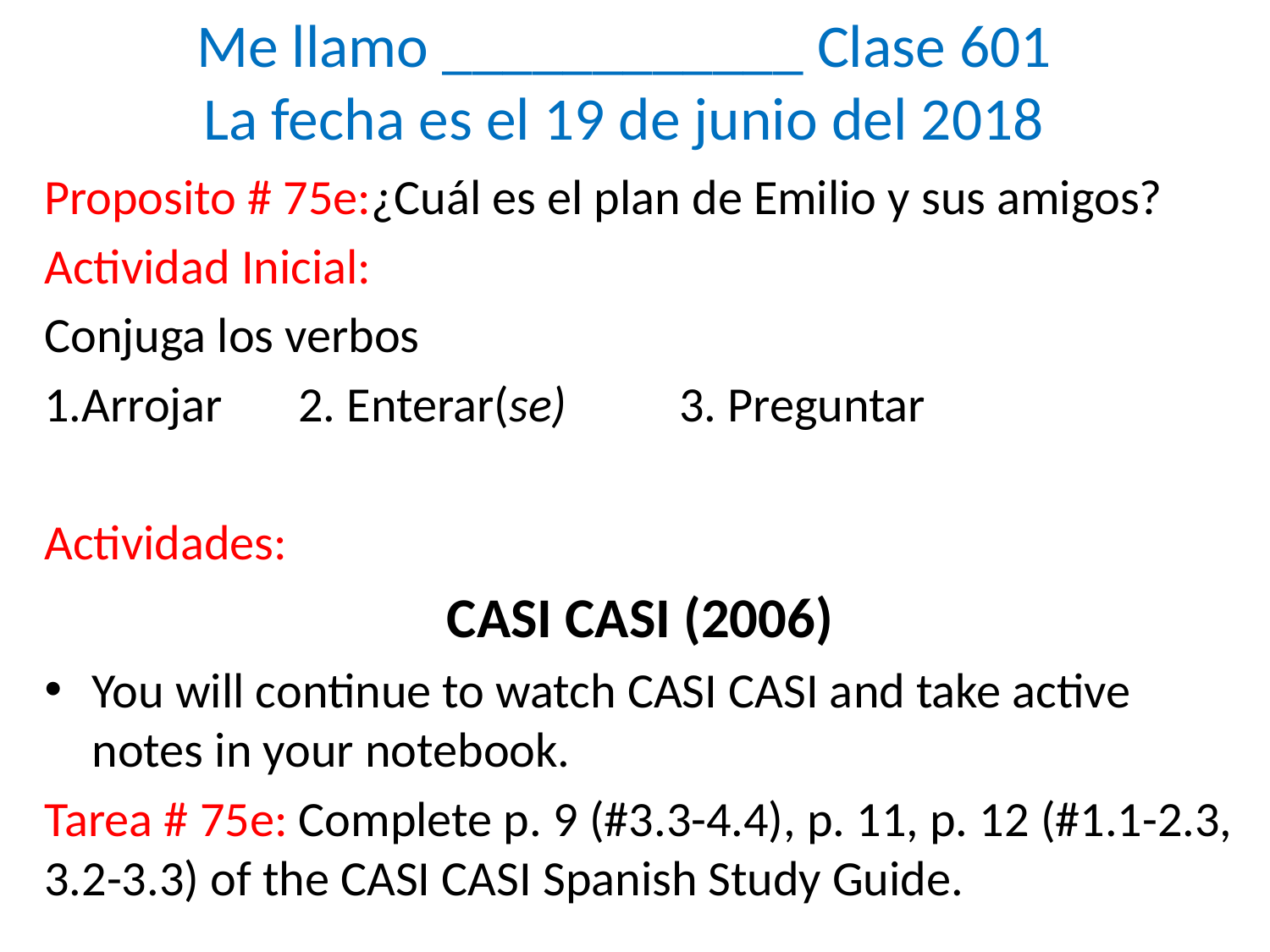

# Me llamo ____________ Clase 601 La fecha es el 19 de junio del 2018
Proposito # 75e:¿Cuál es el plan de Emilio y sus amigos?
Actividad Inicial:
Conjuga los verbos
1.Arrojar	2. Enterar(se)	3. Preguntar

Actividades:
CASI CASI (2006)
You will continue to watch CASI CASI and take active notes in your notebook.
Tarea # 75e: Complete p. 9 (#3.3-4.4), p. 11, p. 12 (#1.1-2.3, 3.2-3.3) of the CASI CASI Spanish Study Guide.